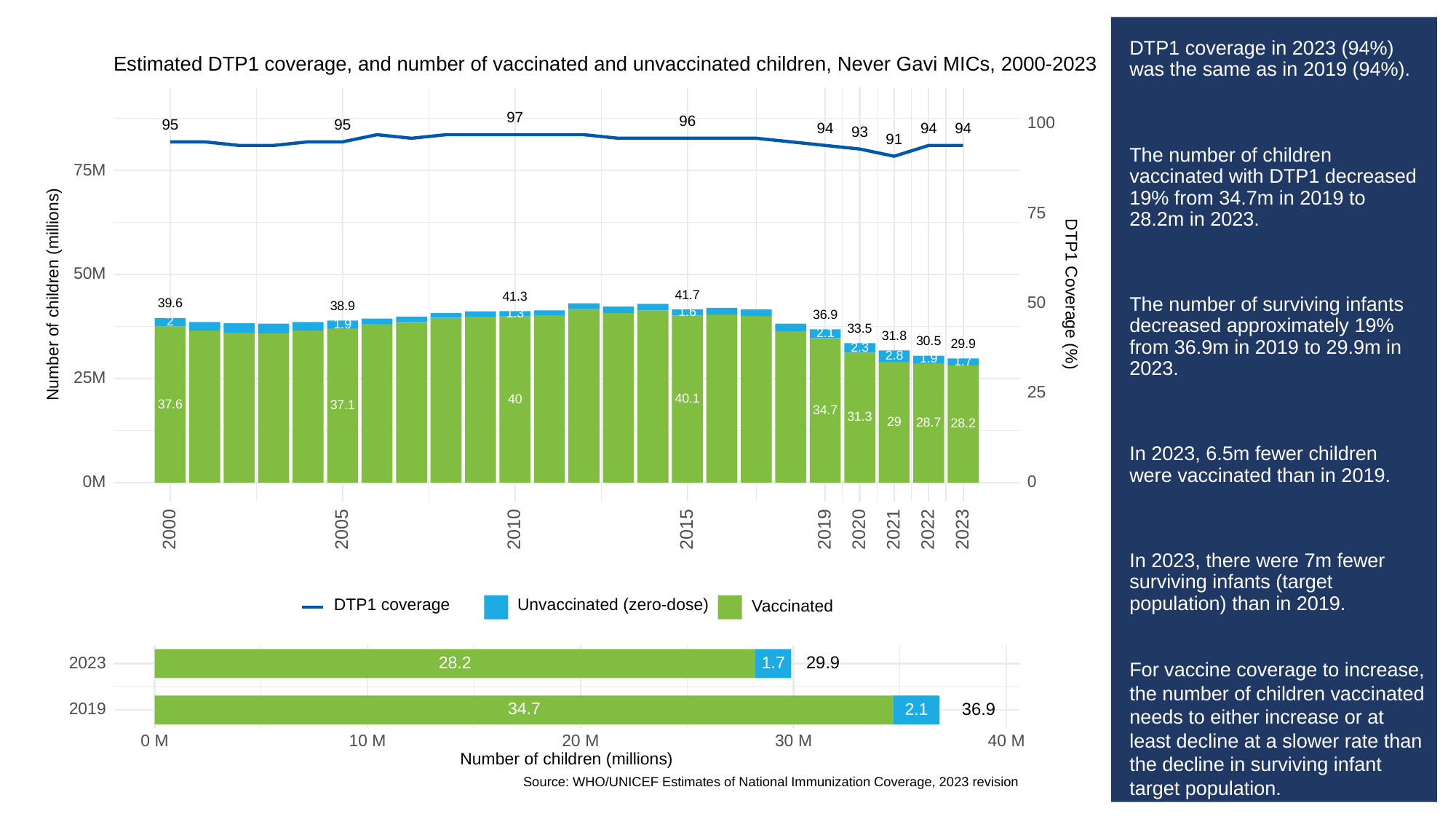

# DTP1 coverage in 2023 (94%) was the same as in 2019 (94%).

The number of children vaccinated with DTP1 decreased 19% from 34.7m in 2019 to 28.2m in 2023.

The number of surviving infants decreased approximately 19% from 36.9m in 2019 to 29.9m in 2023.

In 2023, 6.5m fewer children were vaccinated than in 2019.

In 2023, there were 7m fewer surviving infants (target population) than in 2019.

For vaccine coverage to increase, the number of children vaccinated needs to either increase or at least decline at a slower rate than the decline in surviving infant target population.

Estimated DTP1 coverage, and number of vaccinated and unvaccinated children, Never Gavi MICs, 2000-2023

97
96
100

95
95
94
94
94
93
91

75M

75

50M

Number of children (millions)
DTP1 Coverage (%)
41.7
41.3
50
39.6
38.9

1.6

1.3

36.9

2

1.9

33.5

2.1

31.8

30.5

29.9
2.3

2.8

1.9

1.7

25M

25
40.1
40
37.6
37.1
34.7
31.3
29
28.7
28.2

0M
0

2023
2000
2005
2010
2015
2019
2020
2021
2022

Unvaccinated (zero-dose)
DTP1 coverage
Vaccinated

29.9
28.2
2023
1.7

36.9
34.7
2019
2.1

30 M
0 M
10 M
20 M
40 M
Number of children (millions)
Source: WHO/UNICEF Estimates of National Immunization Coverage, 2023 revision